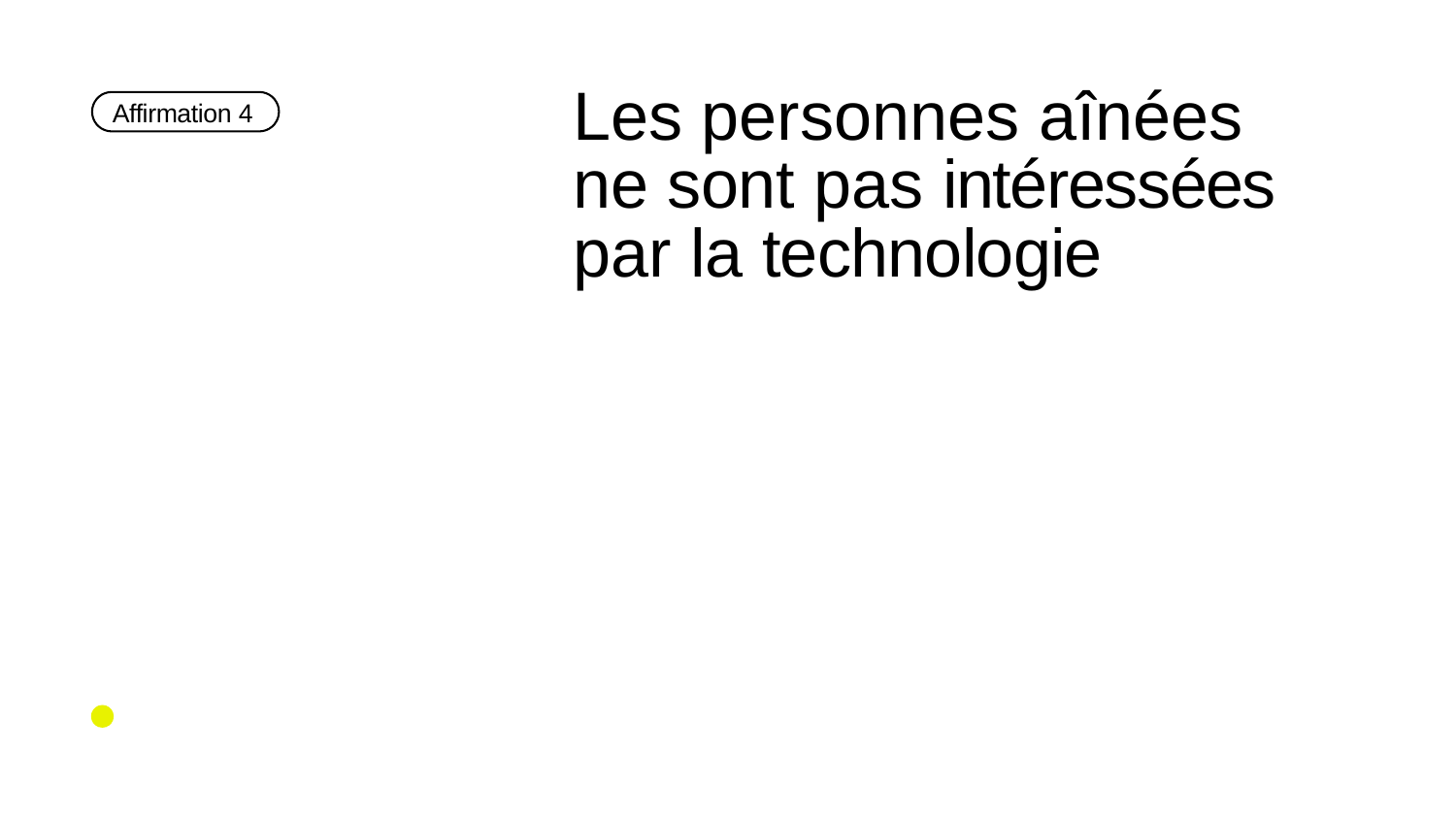

Les personnes aînées
ne sont pas intéressées par la technologie

Affirmation 4